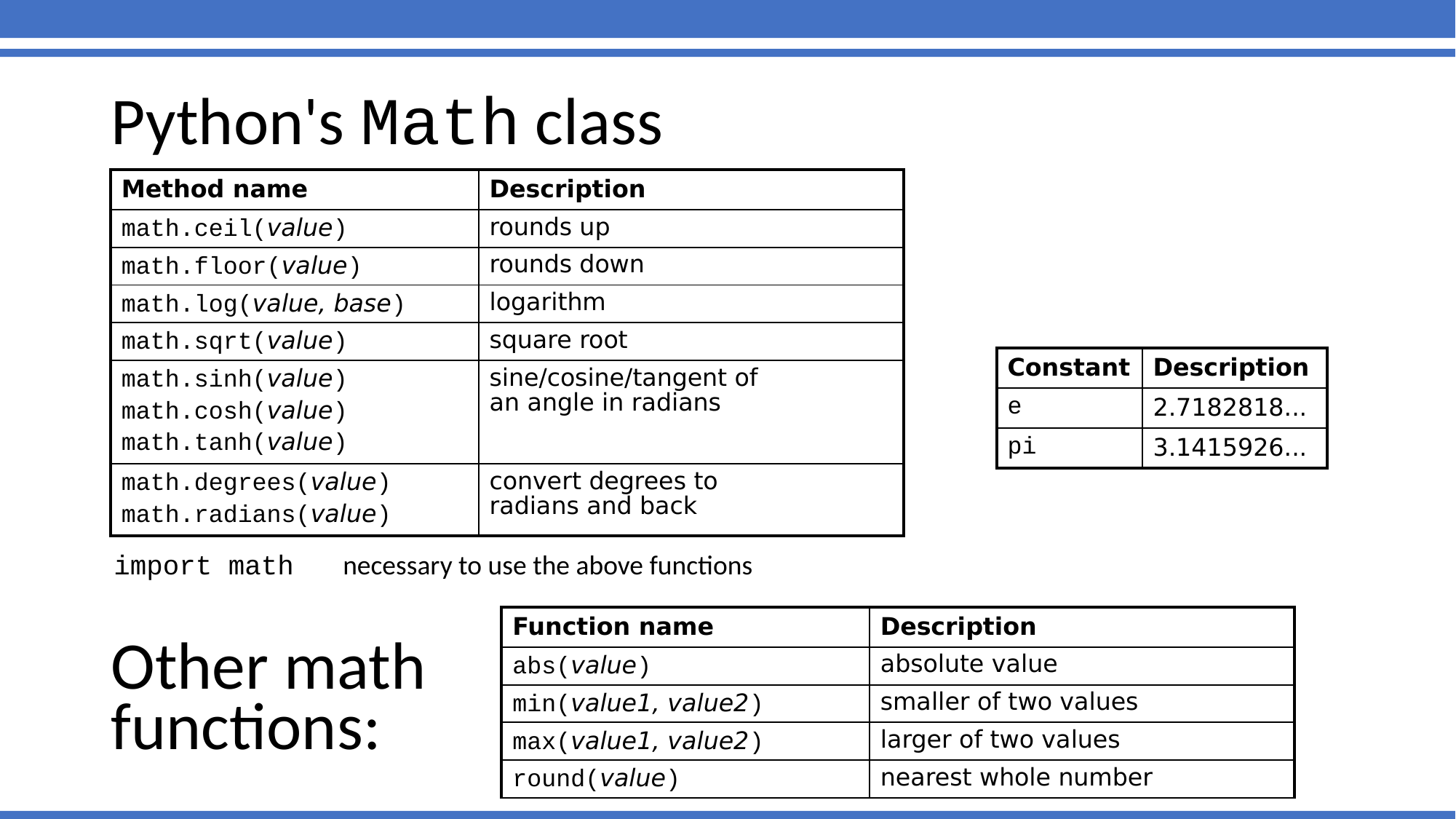

# Python's Math class
| Method name | Description |
| --- | --- |
| math.ceil(value) | rounds up |
| math.floor(value) | rounds down |
| math.log(value, base) | logarithm |
| math.sqrt(value) | square root |
| math.sinh(value) math.cosh(value) math.tanh(value) | sine/cosine/tangent of an angle in radians |
| math.degrees(value) math.radians(value) | convert degrees to radians and back |
| Constant | Description |
| --- | --- |
| e | 2.7182818... |
| pi | 3.1415926... |
import math   necessary to use the above functions
| Function name | Description |
| --- | --- |
| abs(value) | absolute value |
| min(value1, value2) | smaller of two values |
| max(value1, value2) | larger of two values |
| round(value) | nearest whole number |
Other math functions: